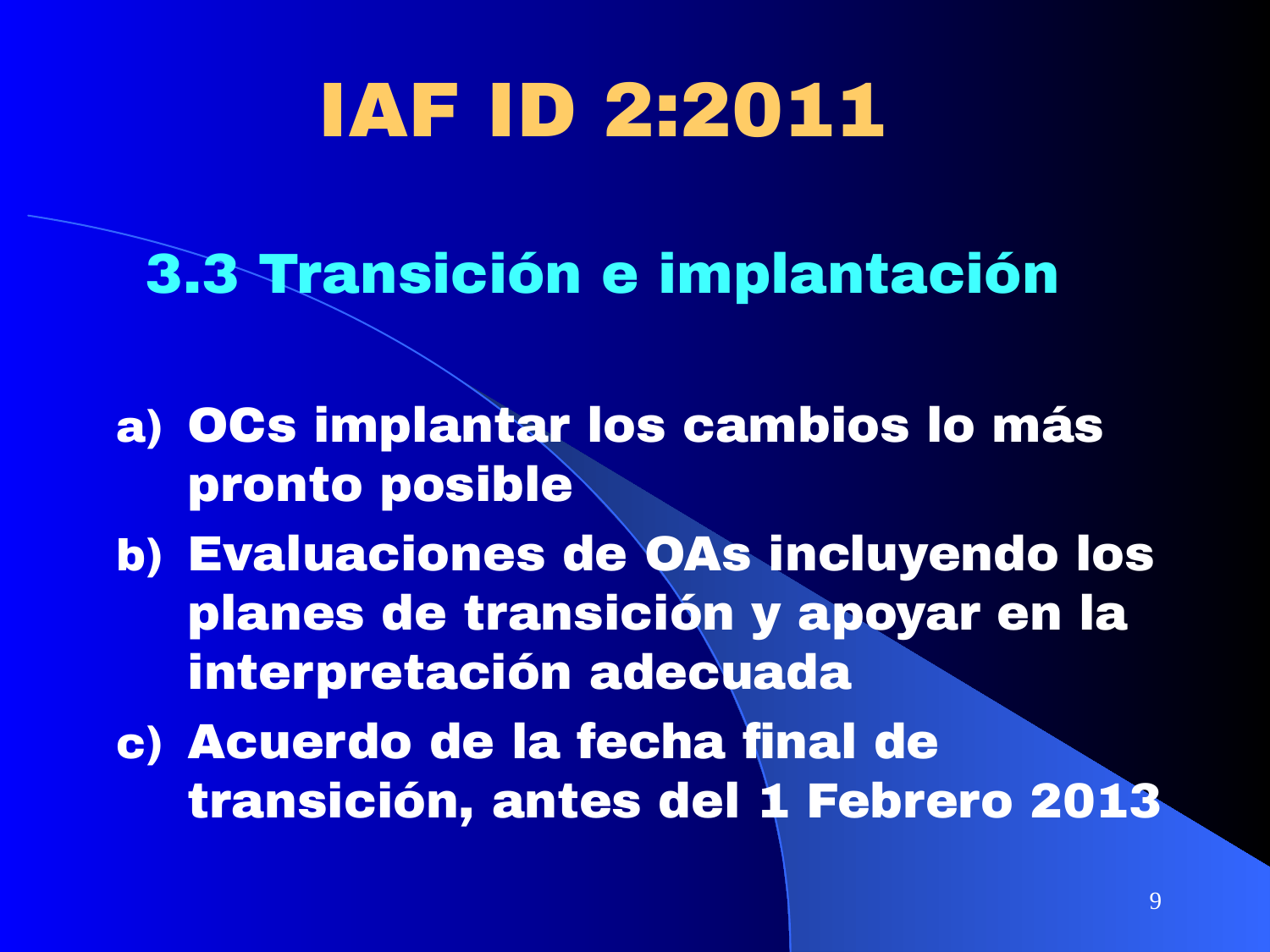

# IAF ID 2:2011
3.3 Transición e implantación

OCs implantar los cambios lo más pronto posible
Evaluaciones de OAs incluyendo los planes de transición y apoyar en la interpretación adecuada
Acuerdo de la fecha final de transición, antes del 1 Febrero 2013

9